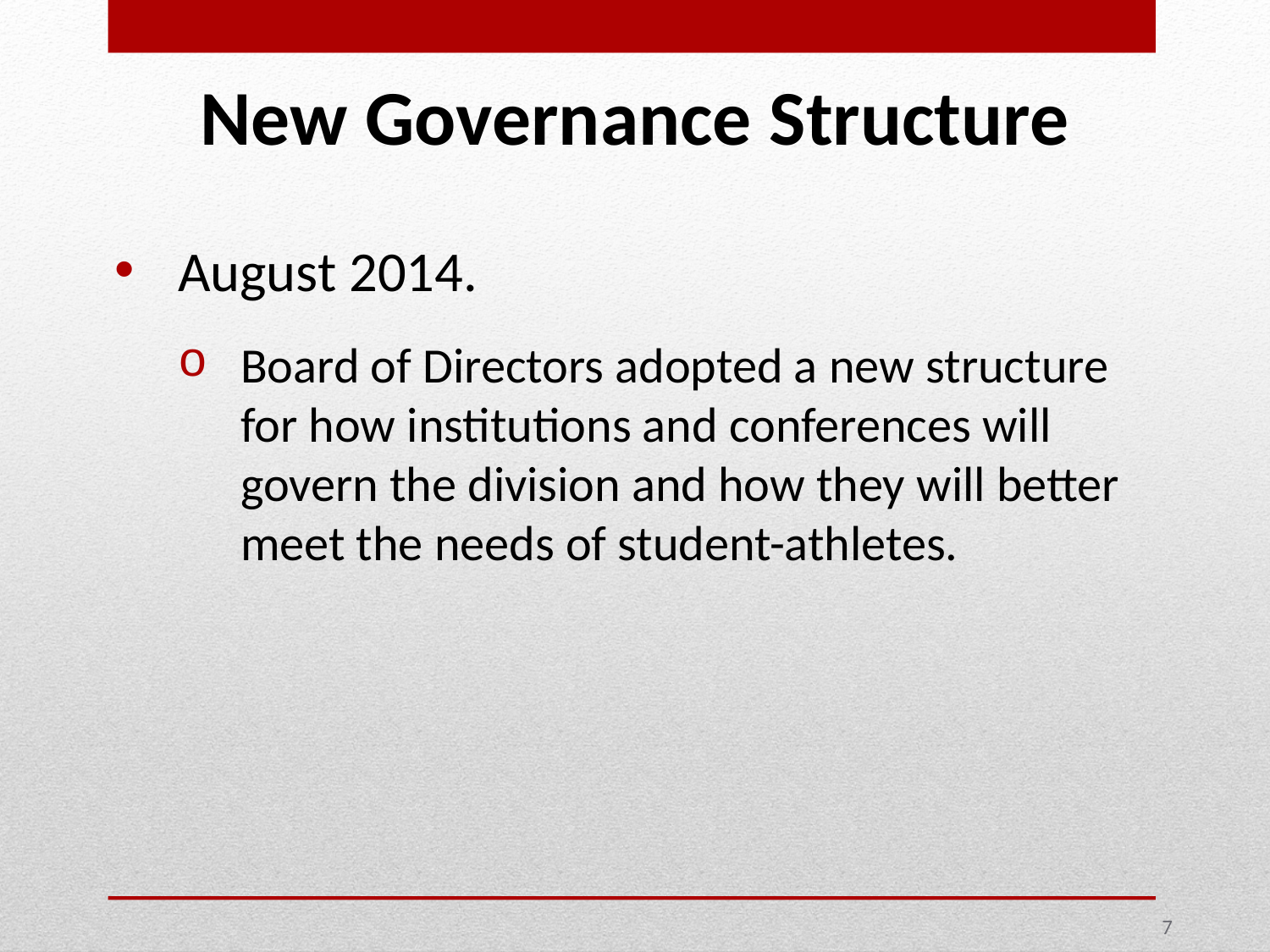

New Governance Structure
August 2014.
Board of Directors adopted a new structure for how institutions and conferences will govern the division and how they will better meet the needs of student-athletes.
7